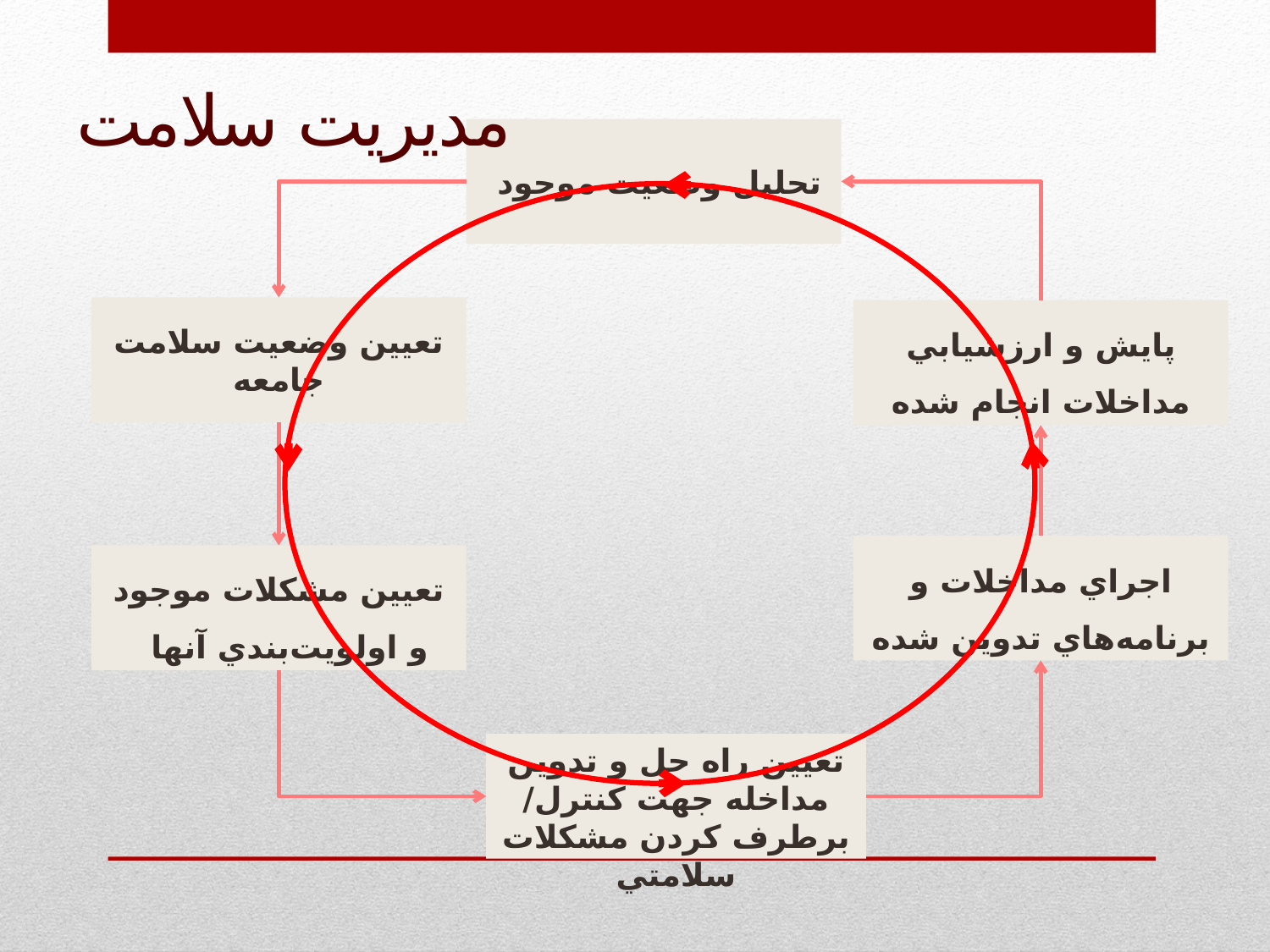

مديريت سلامت
تحليل وضعيت موجود

تعيين وضعيت سلامت جامعه
پايش و ارزشيابي مداخلات انجام شده
اجراي مداخلات و برنامه‌هاي تدوين شده
تعيين مشكلات موجود و اولويت‌بندي آنها
تعيين راه حل و تدوين مداخله جهت كنترل/ برطرف كردن مشكلات سلامتي